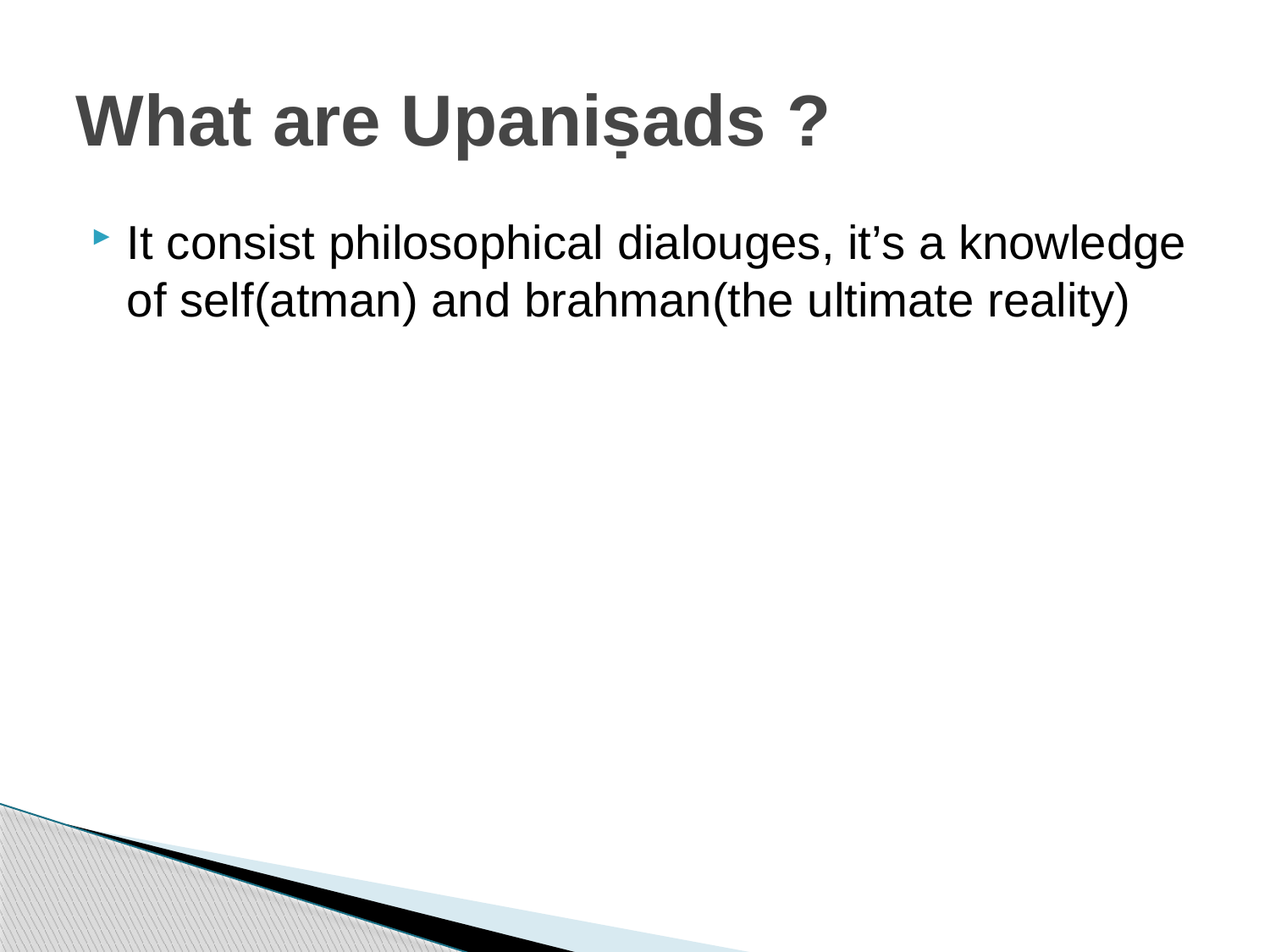

# What are Upaniṣads ?
It consist philosophical dialouges, it’s a knowledge of self(atman) and brahman(the ultimate reality)